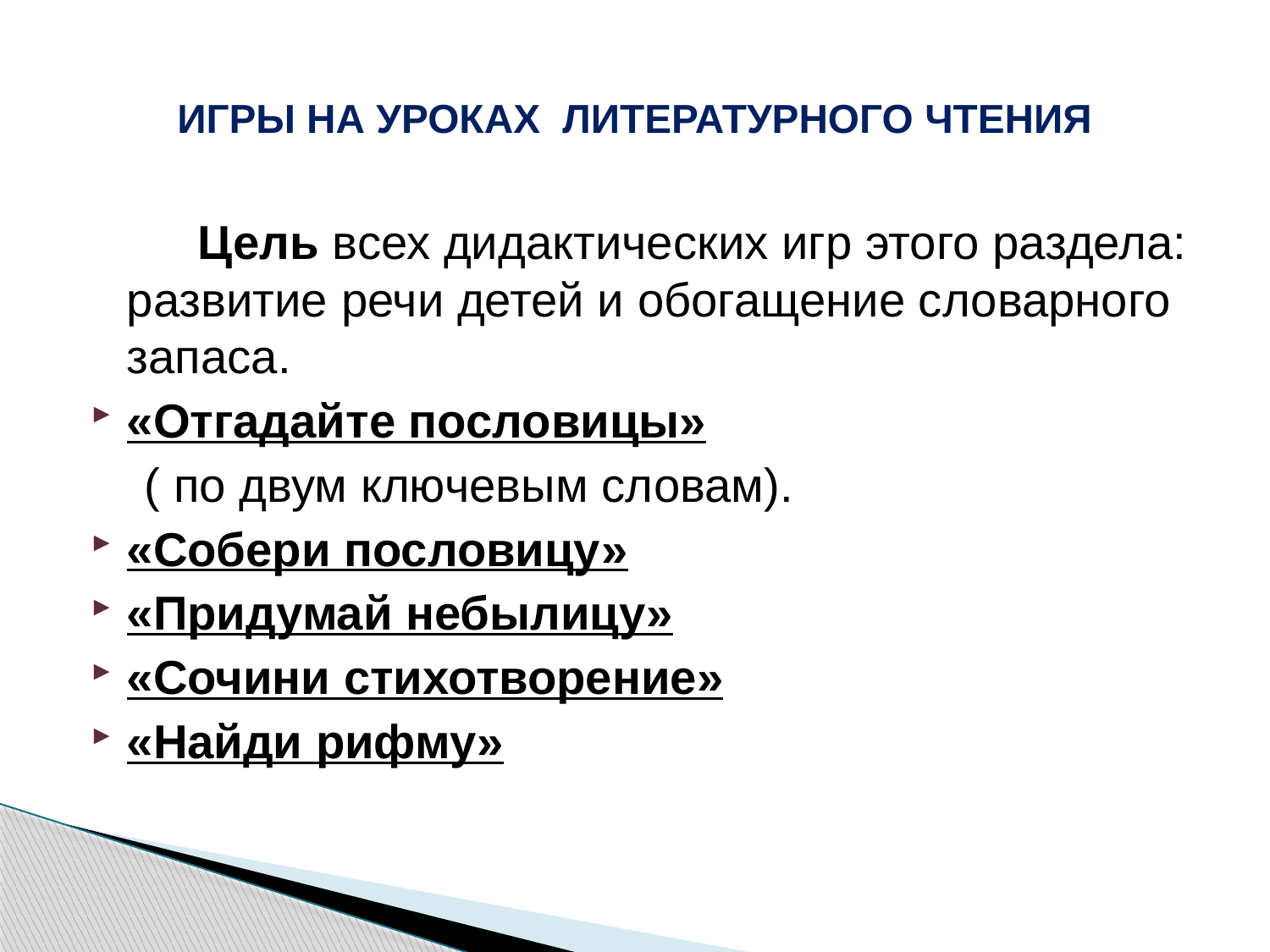

# ИГРЫ НА УРОКАХ  ЛИТЕРАТУРНОГО ЧТЕНИЯ
        Цель всех дидактических игр этого раздела: развитие речи детей и обогащение словарного запаса.
«Отгадайте пословицы»
    ( по двум ключевым словам).
«Собери пословицу»
«Придумай небылицу»
«Сочини стихотворение»
«Найди рифму»